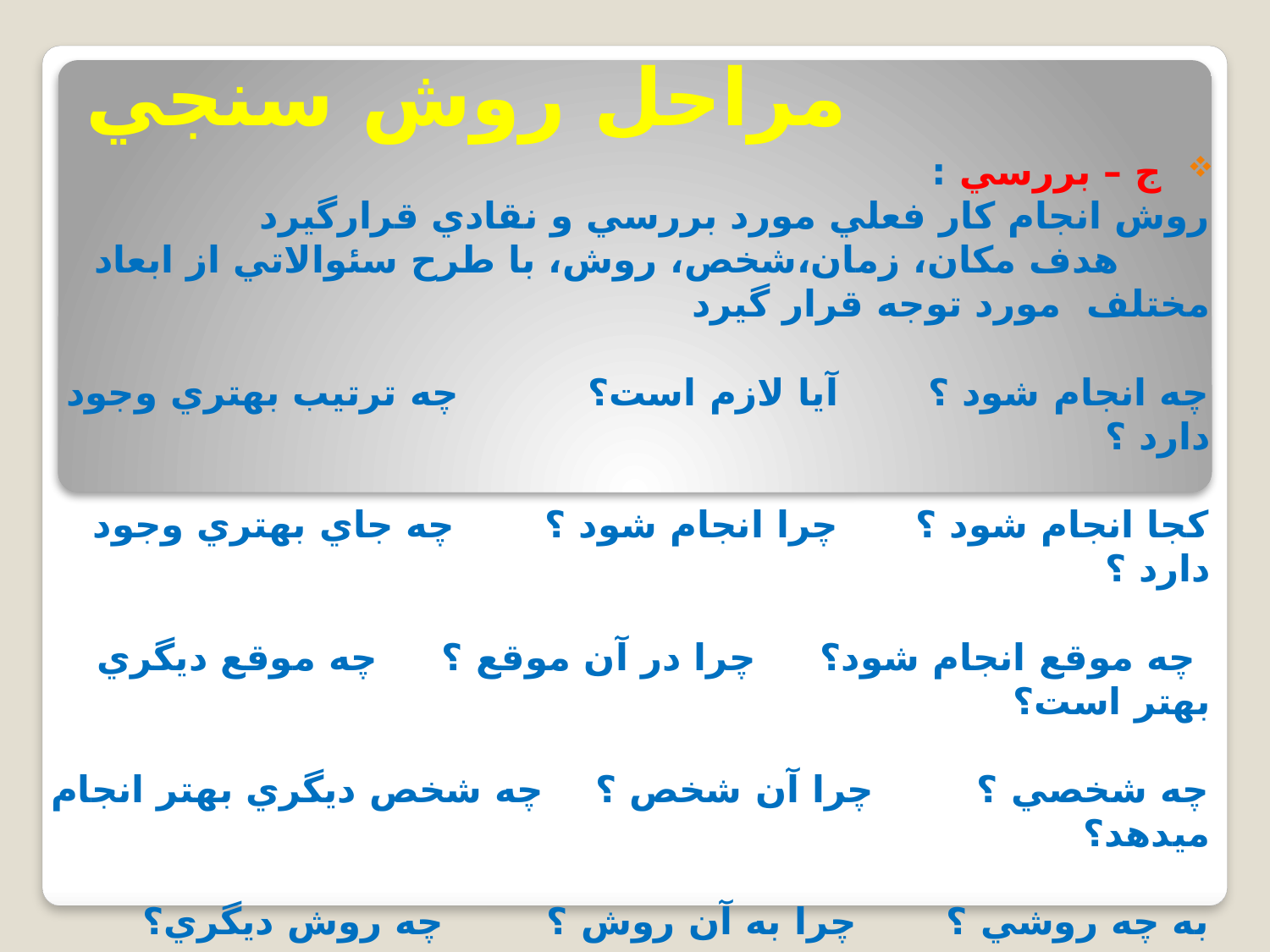

# مراحل روش سنجي
  ج – بررسي :
روش انجام كار فعلي مورد بررسي و نقادي قرارگيرد
       هدف مكان، زمان،شخص، روش، با طرح سئوالاتي از ابعاد مختلف  مورد توجه قرار گيرد

چه انجام شود ؟       آيا لازم است؟          چه ترتيب بهتري وجود دارد ؟

كجا انجام شود ؟      چرا انجام شود ؟       چه جاي بهتري وجود دارد ؟

 چه موقع انجام شود؟     چرا در آن موقع ؟     چه موقع ديگري بهتر است؟

چه شخصي ؟        چرا آن شخص ؟    چه شخص ديگري بهتر انجام ميدهد؟

به چه روشي ؟       چرا به آن روش ؟        چه روش ديگري؟